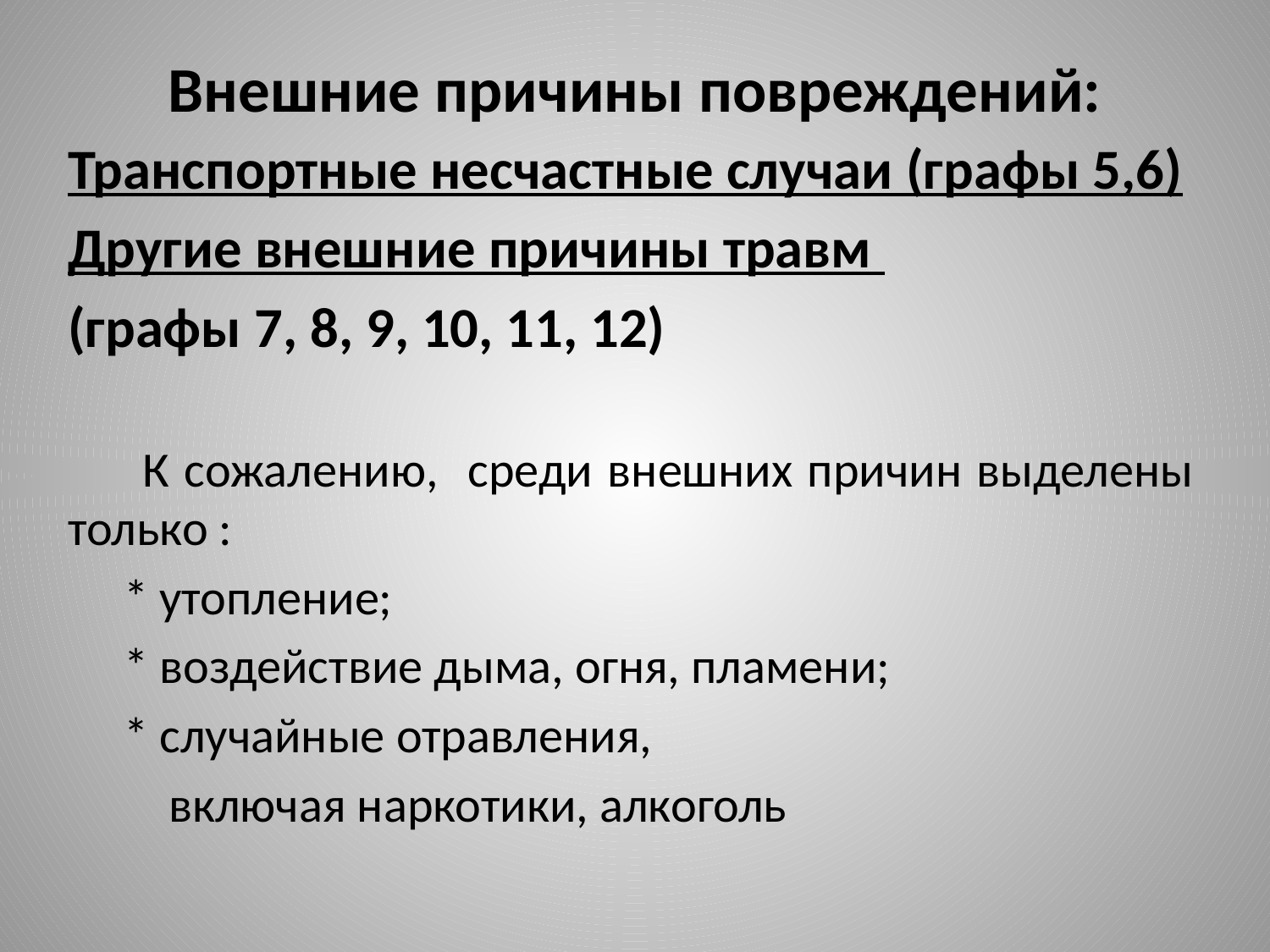

# Внешние причины повреждений:
Транспортные несчастные случаи (графы 5,6)
Другие внешние причины травм
(графы 7, 8, 9, 10, 11, 12)

     К сожалению,  среди внешних причин выделены только :
     * утопление;
     * воздействие дыма, огня, пламени;
     * случайные отравления,
         включая наркотики, алкоголь